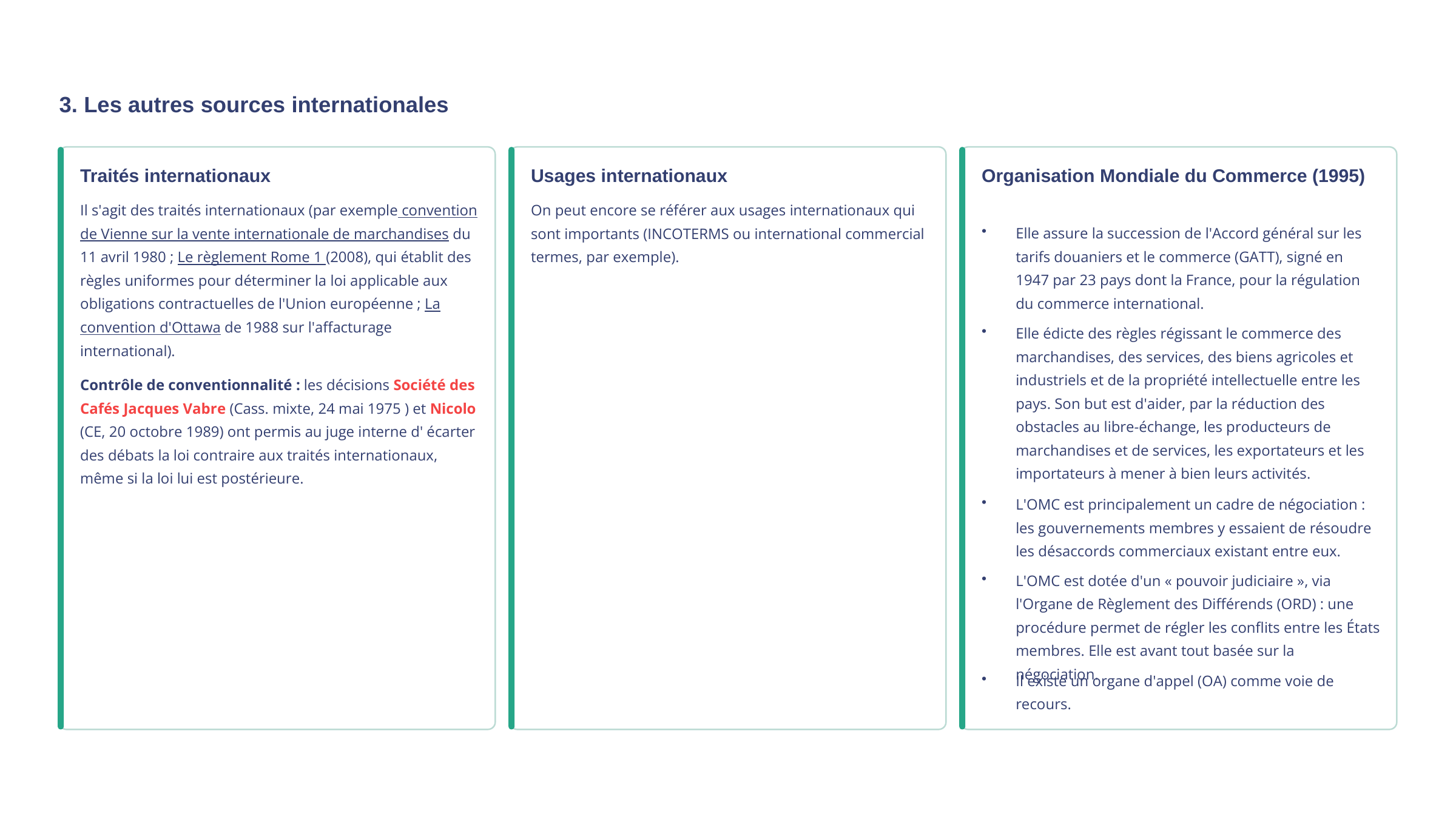

3. Les autres sources internationales

Traités internationaux
Usages internationaux
Organisation Mondiale du Commerce (1995)
Il s'agit des traités internationaux (par exemple convention de Vienne sur la vente internationale de marchandises du 11 avril 1980 ; Le règlement Rome 1 (2008), qui établit des règles uniformes pour déterminer la loi applicable aux obligations contractuelles de l'Union européenne ; La convention d'Ottawa de 1988 sur l'affacturage international).
On peut encore se référer aux usages internationaux qui sont importants (INCOTERMS ou international commercial termes, par exemple).
Elle assure la succession de l'Accord général sur les tarifs douaniers et le commerce (GATT), signé en 1947 par 23 pays dont la France, pour la régulation du commerce international.
Elle édicte des règles régissant le commerce des marchandises, des services, des biens agricoles et industriels et de la propriété intellectuelle entre les pays. Son but est d'aider, par la réduction des obstacles au libre-échange, les producteurs de marchandises et de services, les exportateurs et les importateurs à mener à bien leurs activités.
Contrôle de conventionnalité : les décisions Société des Cafés Jacques Vabre (Cass. mixte, 24 mai 1975 ) et Nicolo (CE, 20 octobre 1989) ont permis au juge interne d' écarter des débats la loi contraire aux traités internationaux, même si la loi lui est postérieure.
L'OMC est principalement un cadre de négociation : les gouvernements membres y essaient de résoudre les désaccords commerciaux existant entre eux.
L'OMC est dotée d'un « pouvoir judiciaire », via l'Organe de Règlement des Différends (ORD) : une procédure permet de régler les conflits entre les États membres. Elle est avant tout basée sur la négociation.
Il existe un organe d'appel (OA) comme voie de recours.